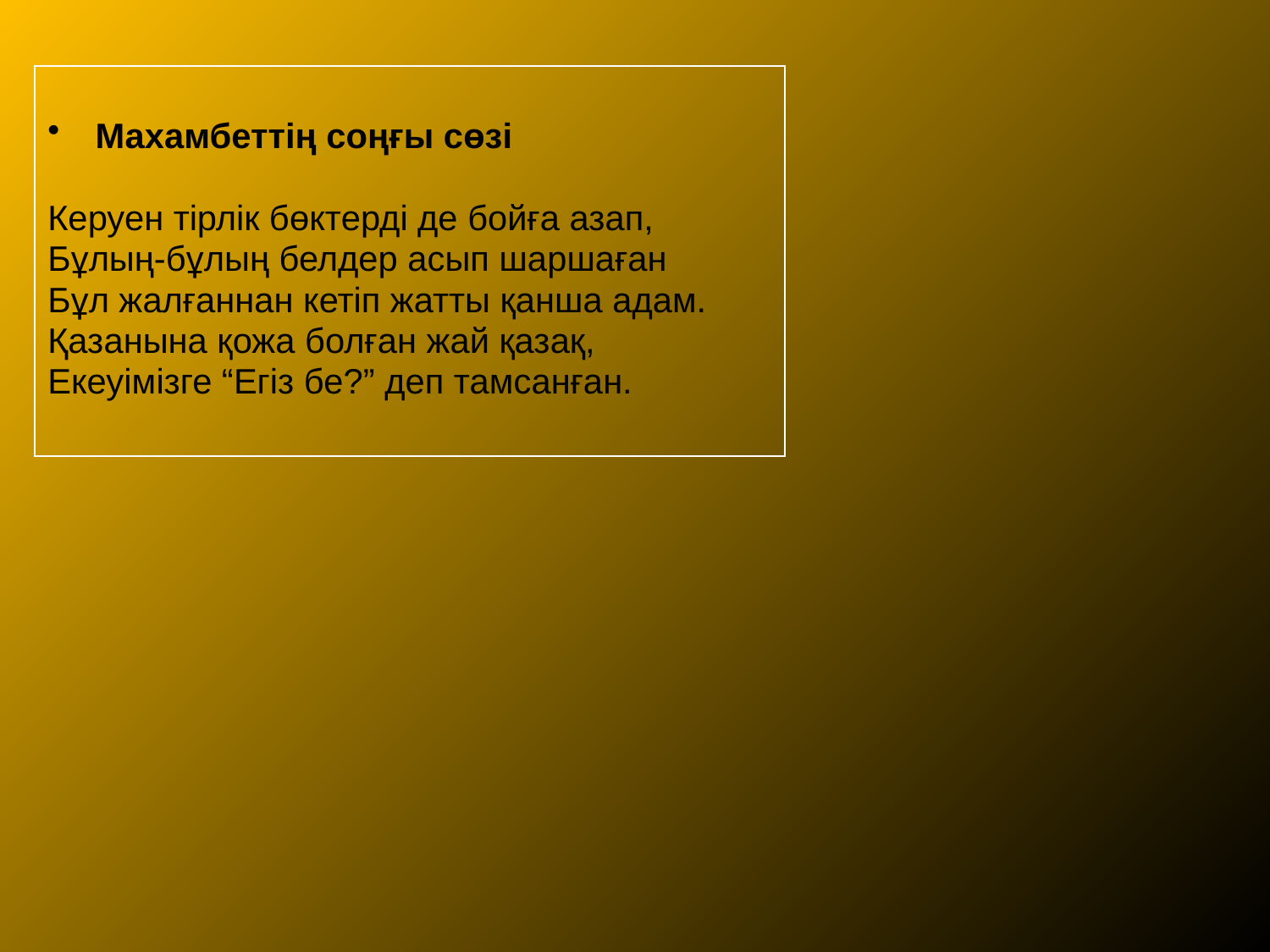

Махамбеттің соңғы сөзі

Керуен тірлік бөктерді де бойға азап,
Бұлың-бұлың белдер асып шаршаған
Бұл жалғаннан кетіп жатты қанша адам.
Қазанына қожа болған жай қазақ,
Екеуімізге “Егіз бе?” деп тамсанған.